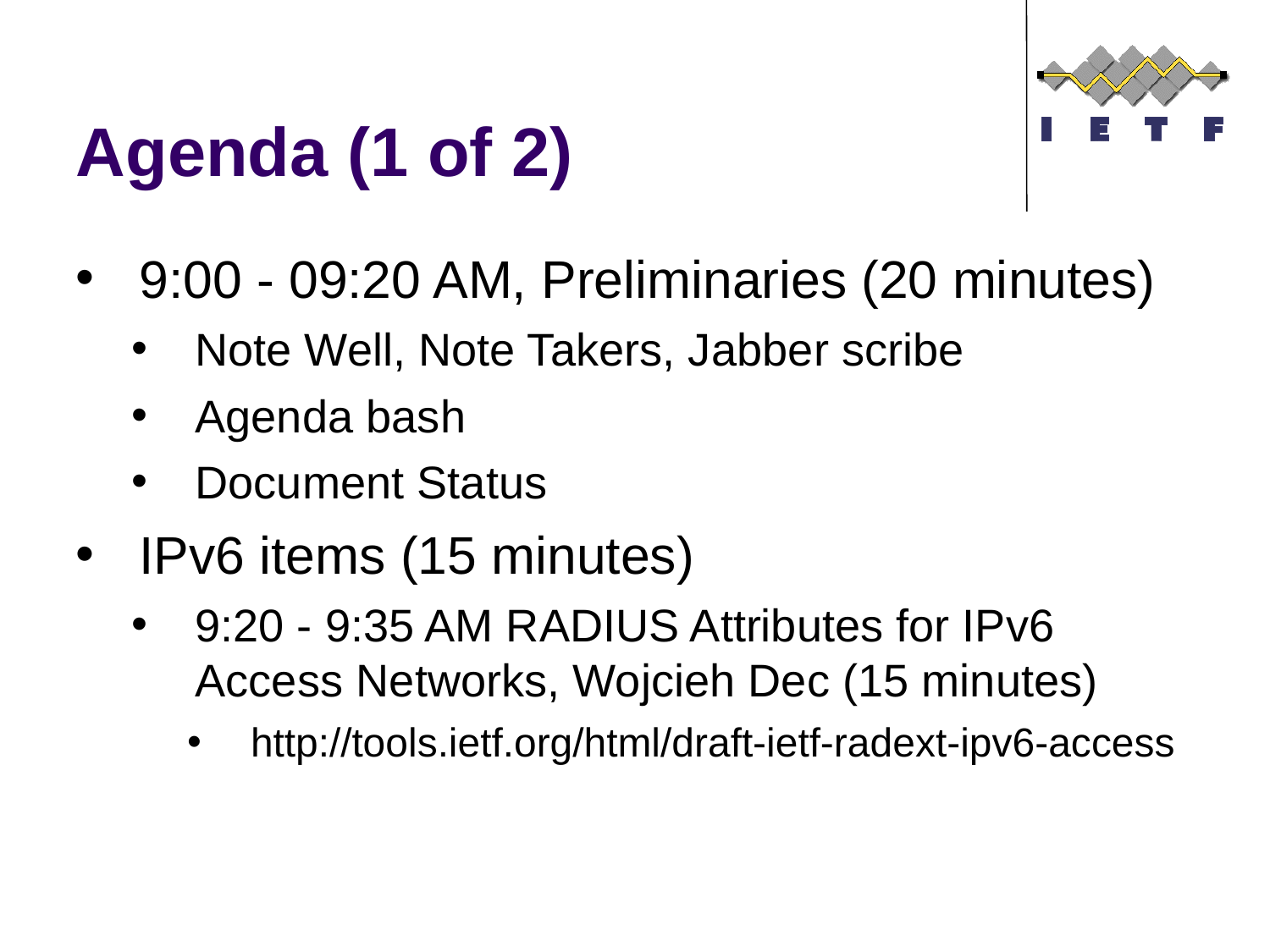

# Agenda (1 of 2)
9:00 - 09:20 AM, Preliminaries (20 minutes)
Note Well, Note Takers, Jabber scribe
Agenda bash
Document Status
IPv6 items (15 minutes)
9:20 - 9:35 AM RADIUS Attributes for IPv6 Access Networks, Wojcieh Dec (15 minutes)
http://tools.ietf.org/html/draft-ietf-radext-ipv6-access